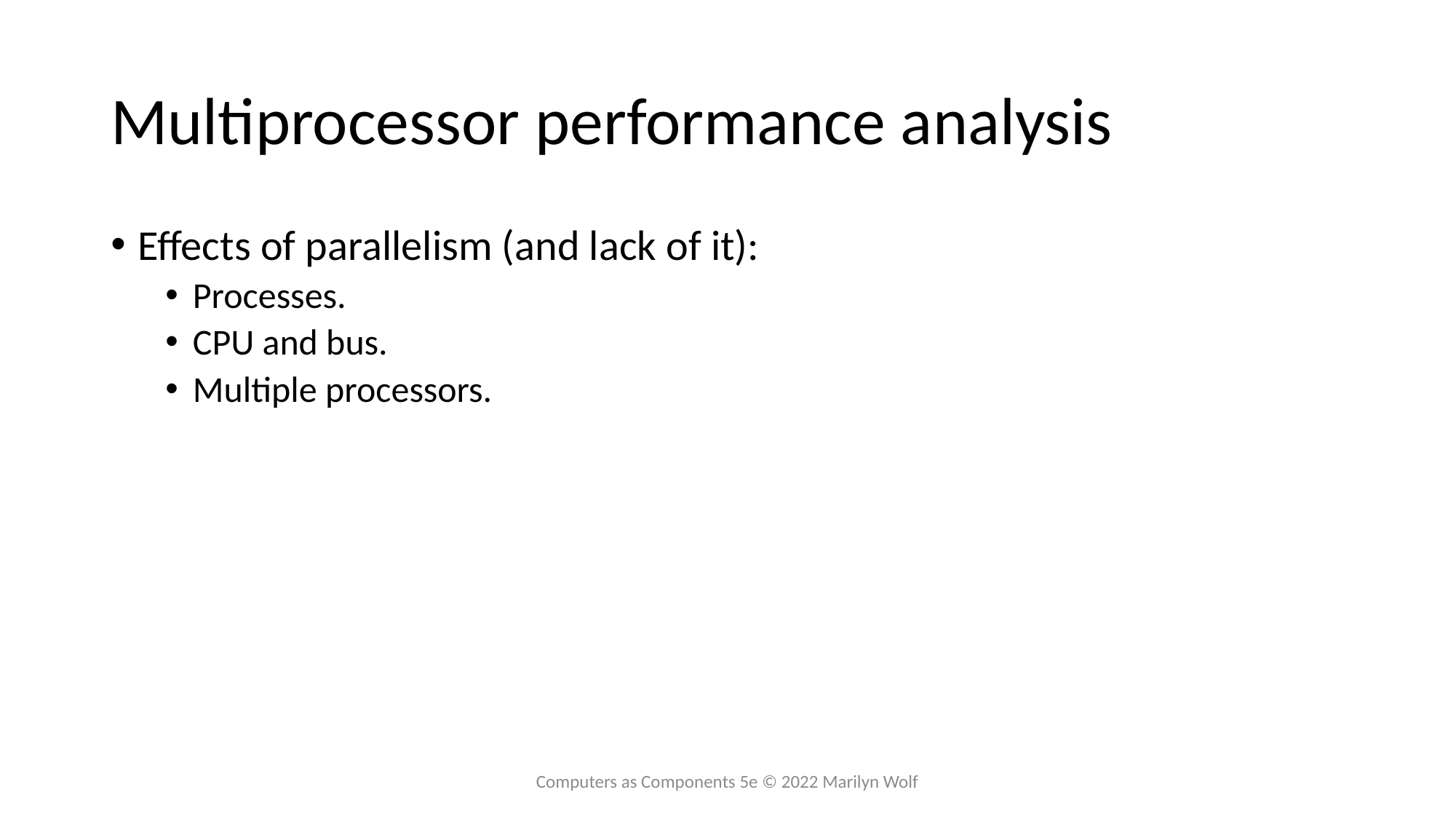

# Multiprocessor performance analysis
Effects of parallelism (and lack of it):
Processes.
CPU and bus.
Multiple processors.
Computers as Components 5e © 2022 Marilyn Wolf